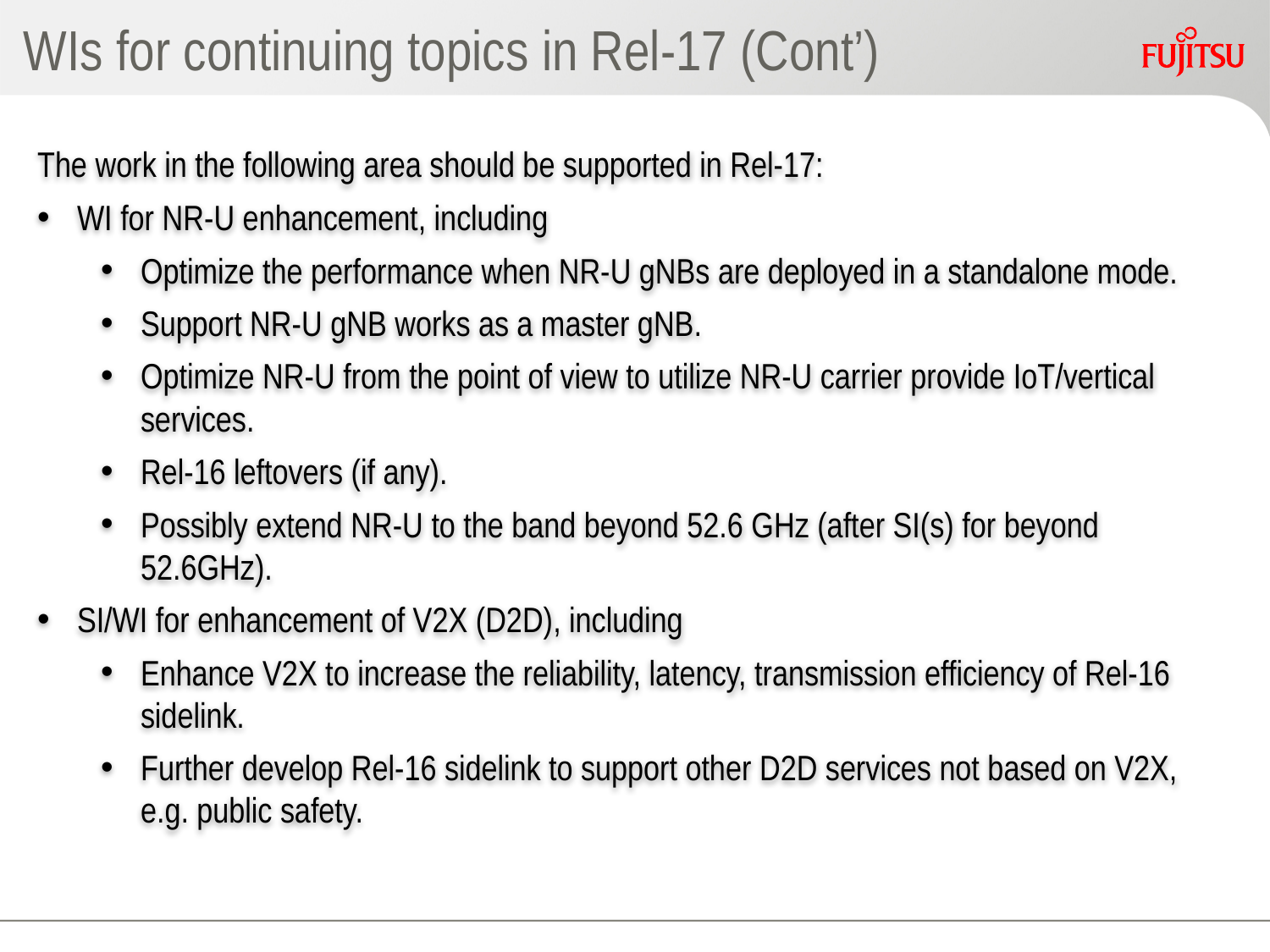

# WIs for continuing topics in Rel-17 (Cont’)
The work in the following area should be supported in Rel-17:
WI for NR-U enhancement, including
Optimize the performance when NR-U gNBs are deployed in a standalone mode.
Support NR-U gNB works as a master gNB.
Optimize NR-U from the point of view to utilize NR-U carrier provide IoT/vertical services.
Rel-16 leftovers (if any).
Possibly extend NR-U to the band beyond 52.6 GHz (after SI(s) for beyond 52.6GHz).
SI/WI for enhancement of V2X (D2D), including
Enhance V2X to increase the reliability, latency, transmission efficiency of Rel-16 sidelink.
Further develop Rel-16 sidelink to support other D2D services not based on V2X, e.g. public safety.